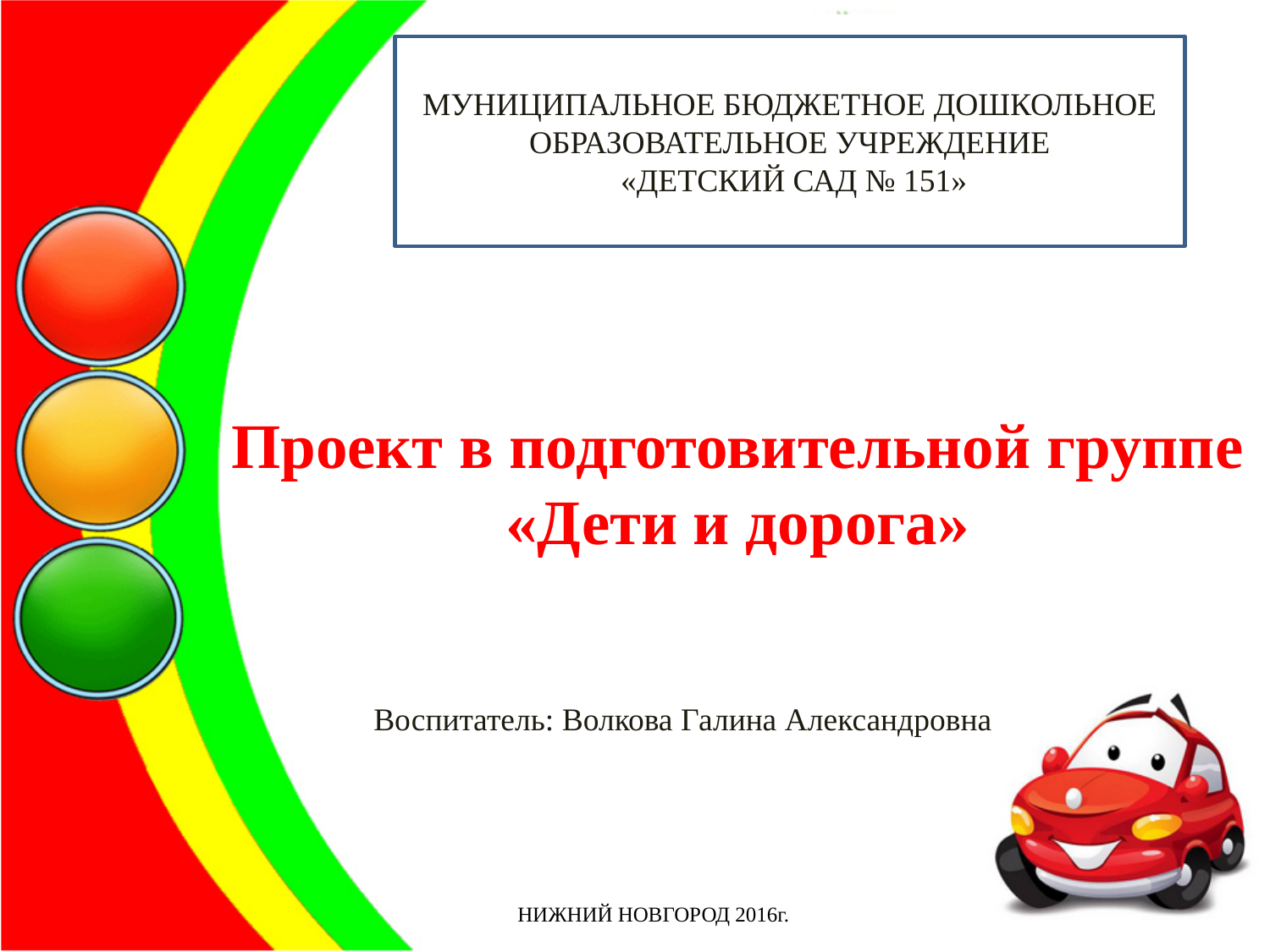

МУНИЦИПАЛЬНОЕ БЮДЖЕТНОЕ ДОШКОЛЬНОЕ ОБРАЗОВАТЕЛЬНОЕ УЧРЕЖДЕНИЕ
 «ДЕТСКИЙ САД № 151»
# Проект в подготовительной группе «Дети и дорога»

Воспитатель: Волкова Галина Александровна
НИЖНИЙ НОВГОРОД 2016г.